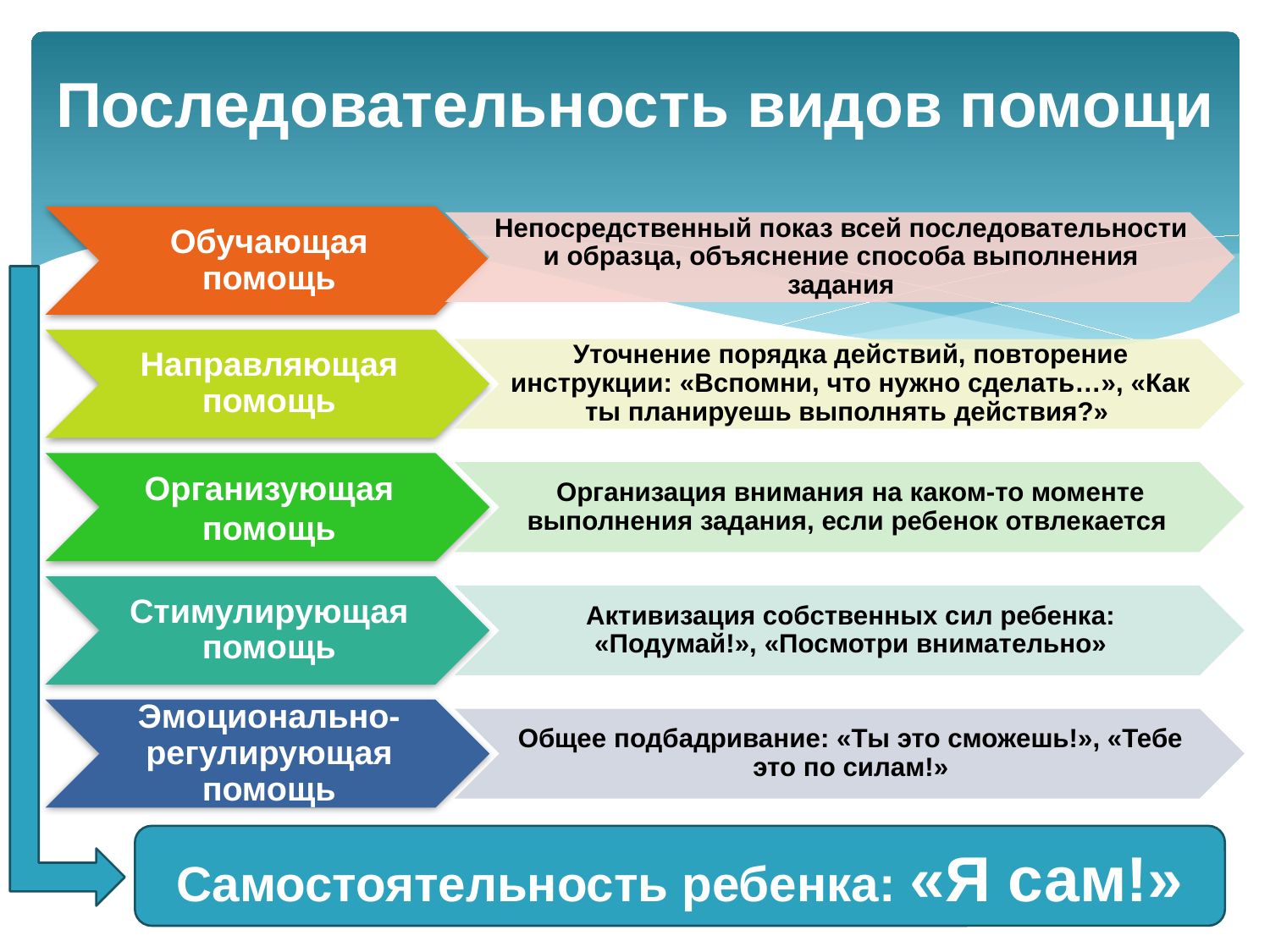

Последовательность видов помощи
Обучающая помощь
Непосредственный показ всей последовательности и образца, объяснение способа выполнения задания
Направляющая помощь
Уточнение порядка действий, повторение инструкции: «Вспомни, что нужно сделать…», «Как ты планируешь выполнять действия?»
Организующая помощь
Организация внимания на каком-то моменте выполнения задания, если ребенок отвлекается
Стимулирующая помощь
Активизация собственных сил ребенка: «Подумай!», «Посмотри внимательно»
Эмоционально-регулирующая помощь
Общее подбадривание: «Ты это сможешь!», «Тебе это по силам!»

Самостоятельность ребенка: «Я сам!»